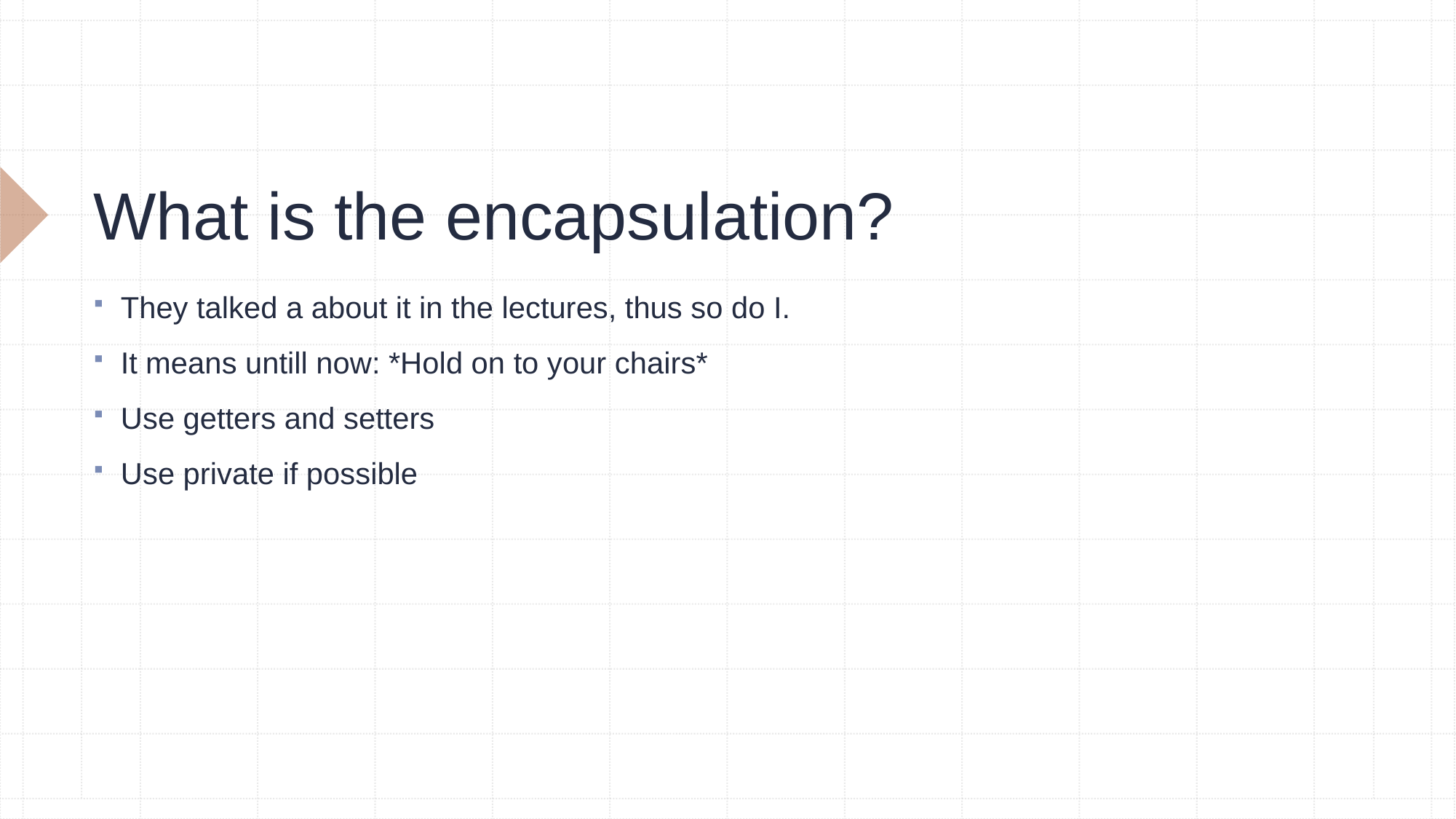

# What is the encapsulation?
They talked a about it in the lectures, thus so do I.
It means untill now: *Hold on to your chairs*
Use getters and setters
Use private if possible